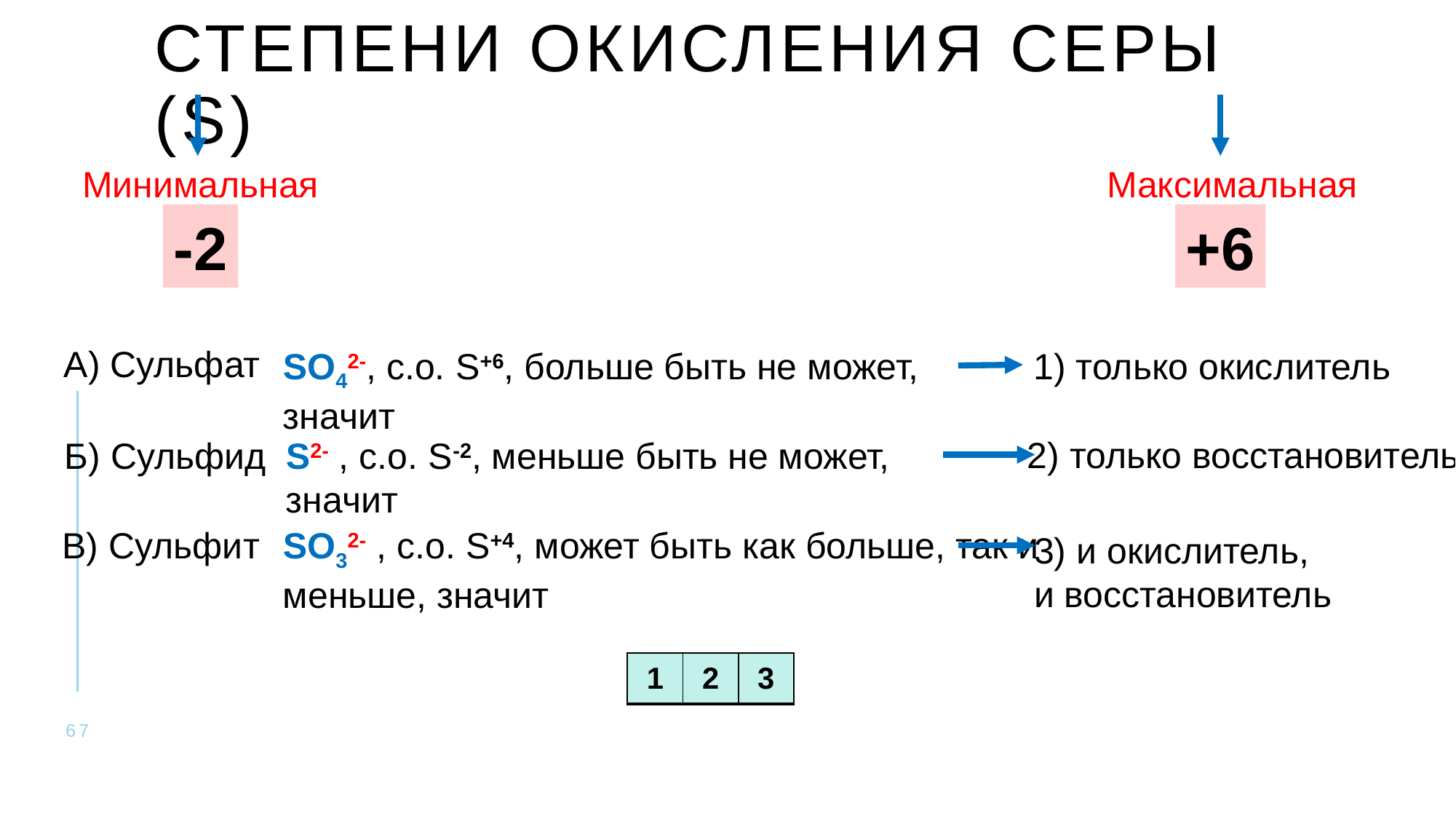

# Степени окисления серы (S)
Минимальная
Максимальная
-2
+6
А) Сульфат
SO42-, с.о. S+6, больше быть не может, значит
1) только окислитель
2) только восстановитель
Б) Сульфид
S2- , с.о. S-2, меньше быть не может, значит
В) Сульфит
SO32- , с.о. S+4, может быть как больше, так и меньше, значит
3) и окислитель,
и восстановитель
| 1 | 2 | 3 |
| --- | --- | --- |
67